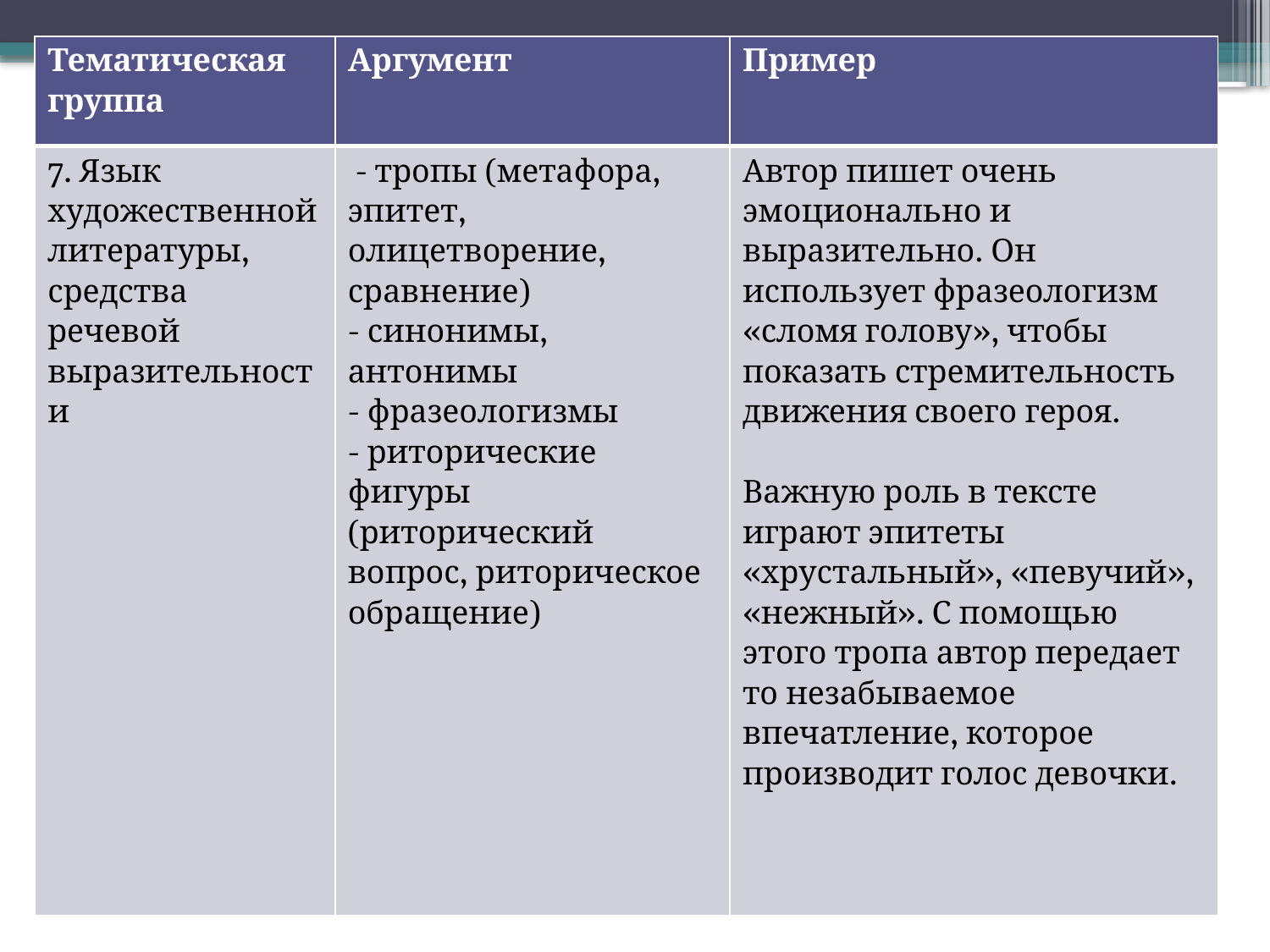

| Тематическая группа | Аргумент | Пример |
| --- | --- | --- |
| 7. Язык художественной литературы, средства речевой выразительности | - тропы (метафора, эпитет, олицетворение, сравнение) - синонимы, антонимы - фразеологизмы - риторические фигуры (риторический вопрос, риторическое обращение) | Автор пишет очень эмоционально и выразительно. Он использует фразеологизм «сломя голову», чтобы показать стремительность движения своего героя.   Важную роль в тексте играют эпитеты «хрустальный», «певучий», «нежный». С помощью этого тропа автор передает то незабываемое впечатление, которое производит голос девочки. |
#